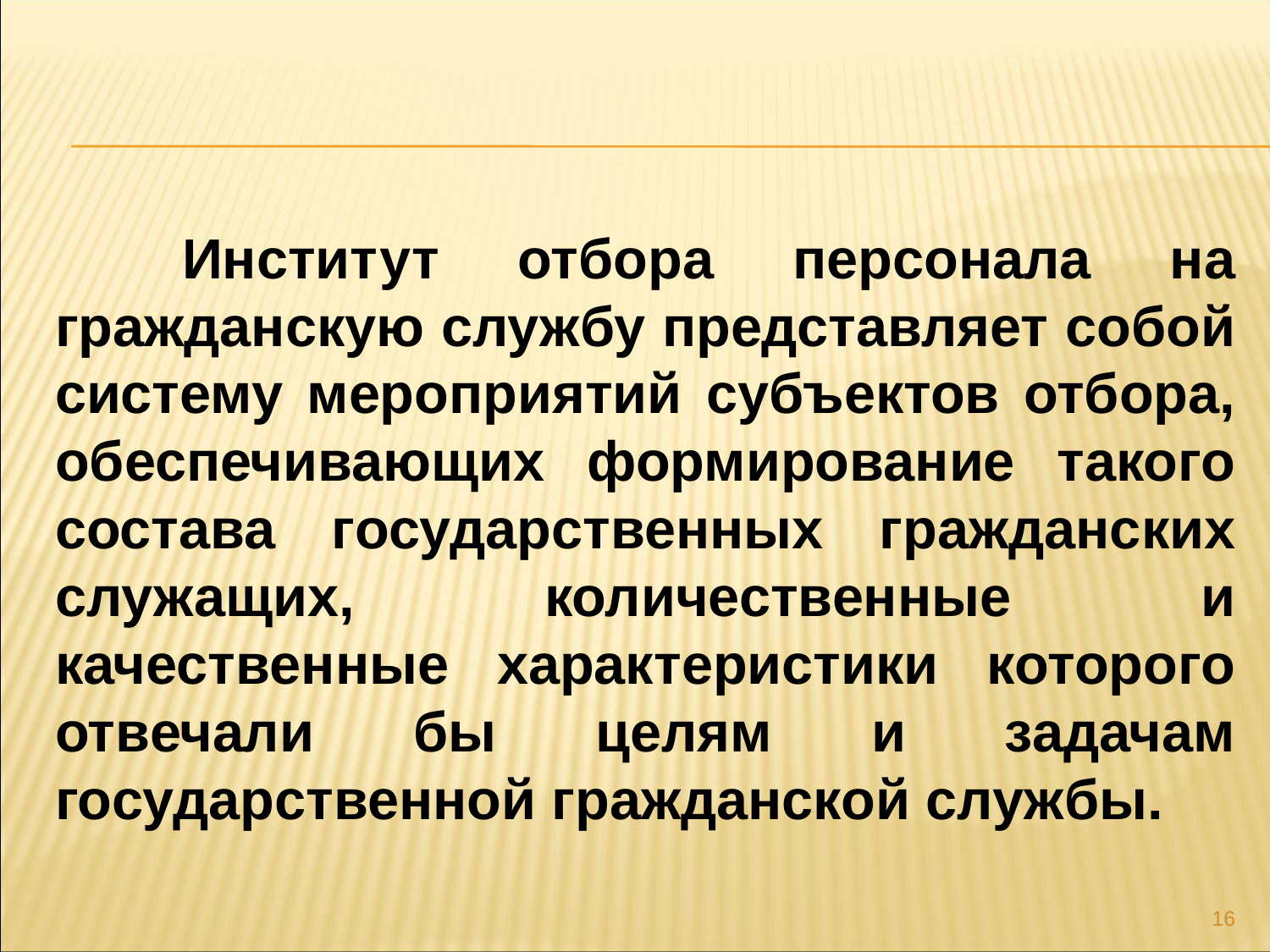

Институт отбора персонала на гражданскую службу представляет собой систему мероприятий субъектов отбора, обеспечивающих формирование такого состава государственных гражданских служащих, количественные и качественные характеристики которого отвечали бы целям и задачам государственной гражданской службы.
16